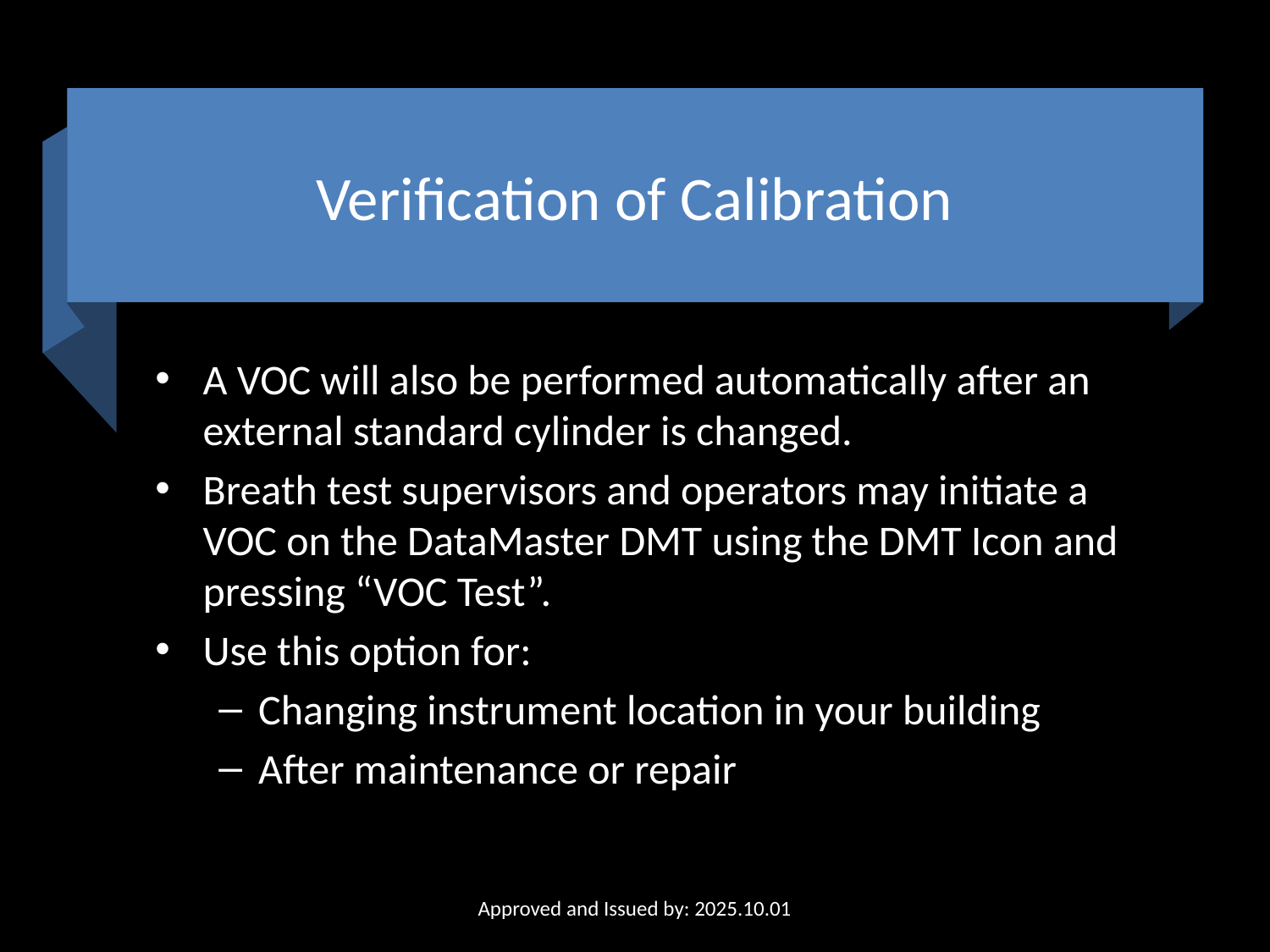

# Verification of Calibration

A VOC will also be performed automatically after an external standard cylinder is changed.
Breath test supervisors and operators may initiate a VOC on the DataMaster DMT using the DMT Icon and pressing “VOC Test”.
Use this option for:
Changing instrument location in your building
After maintenance or repair

Approved and Issued by: 2025.10.01